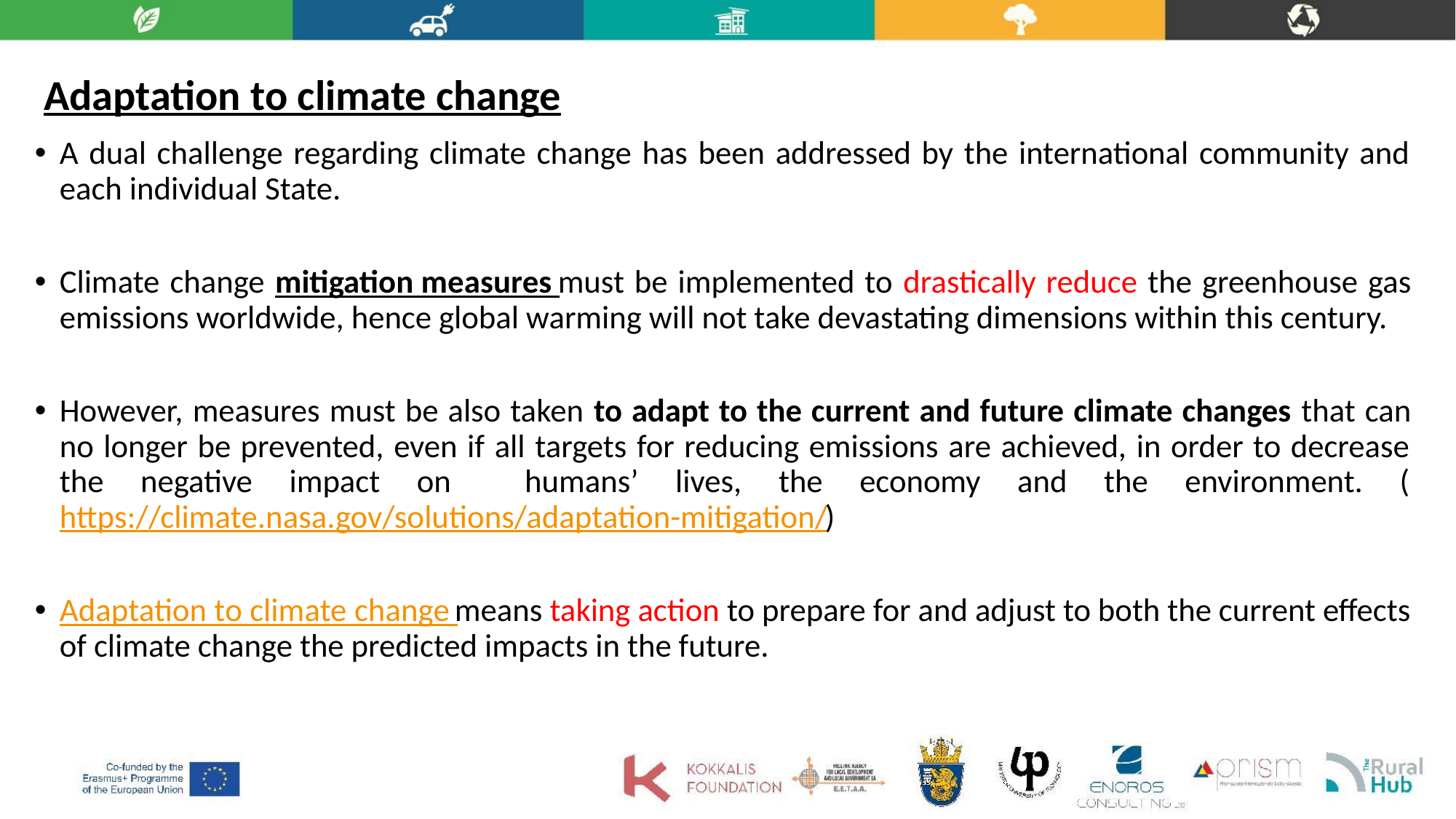

# Adaptation to climate change
A dual challenge regarding climate change has been addressed by the international community and each individual State.

Climate change mitigation measures must be implemented to drastically reduce the greenhouse gas emissions worldwide, hence global warming will not take devastating dimensions within this century.

However, measures must be also taken to adapt to the current and future climate changes that can no longer be prevented, even if all targets for reducing emissions are achieved, in order to decrease the negative impact on  humans’ lives, the economy and the environment. (https://climate.nasa.gov/solutions/adaptation-mitigation/)

Adaptation to climate change means taking action to prepare for and adjust to both the current effects of climate change the predicted impacts in the future.